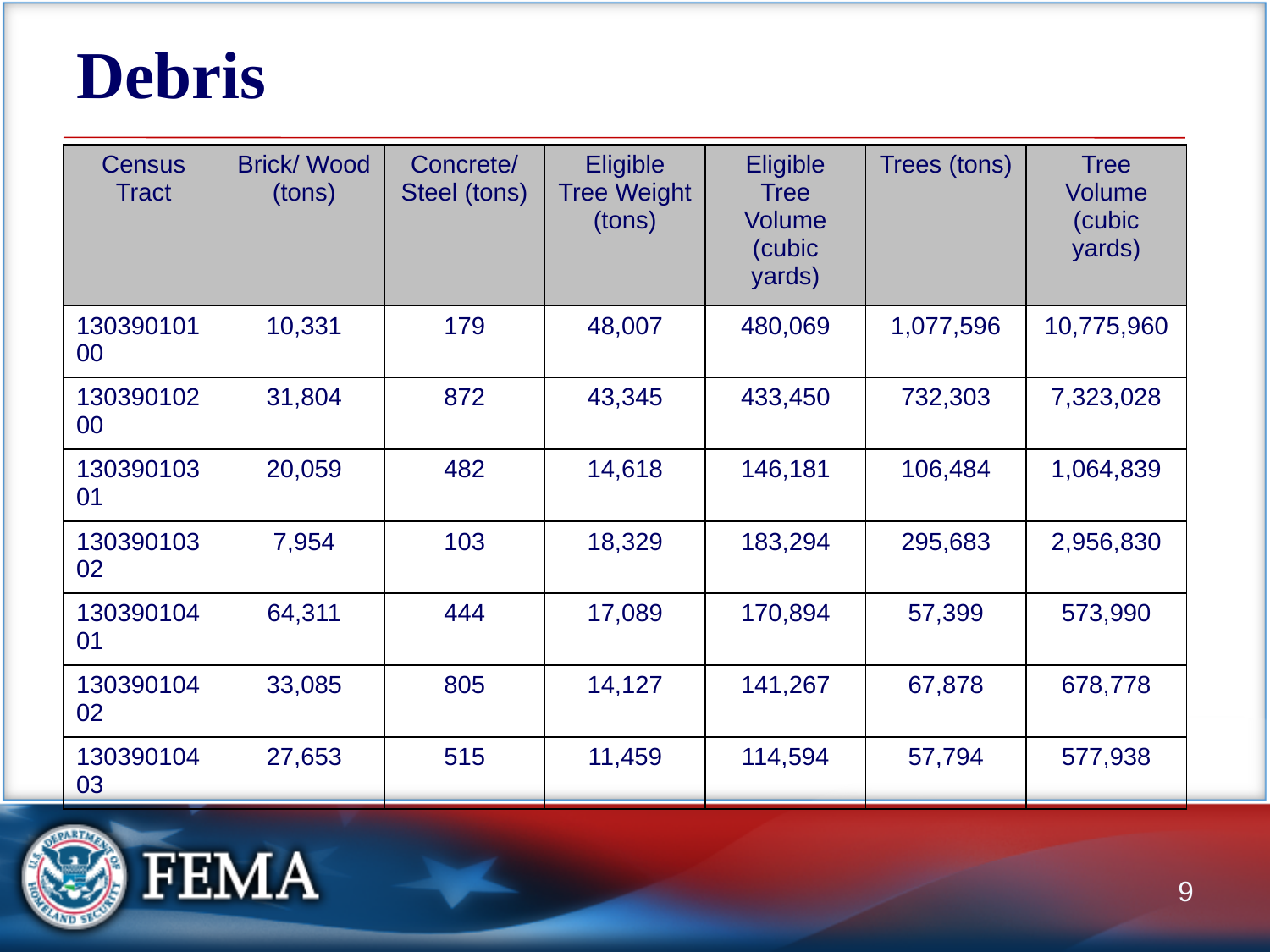

# Debris
| Census Tract | Brick/ Wood (tons) | Concrete/ Steel (tons) | Eligible Tree Weight (tons) | Eligible Tree Volume (cubic yards) | Trees (tons) | Tree Volume (cubic yards) |
| --- | --- | --- | --- | --- | --- | --- |
| 13039010100 | 10,331 | 179 | 48,007 | 480,069 | 1,077,596 | 10,775,960 |
| 13039010200 | 31,804 | 872 | 43,345 | 433,450 | 732,303 | 7,323,028 |
| 13039010301 | 20,059 | 482 | 14,618 | 146,181 | 106,484 | 1,064,839 |
| 13039010302 | 7,954 | 103 | 18,329 | 183,294 | 295,683 | 2,956,830 |
| 13039010401 | 64,311 | 444 | 17,089 | 170,894 | 57,399 | 573,990 |
| 13039010402 | 33,085 | 805 | 14,127 | 141,267 | 67,878 | 678,778 |
| 13039010403 | 27,653 | 515 | 11,459 | 114,594 | 57,794 | 577,938 |
9